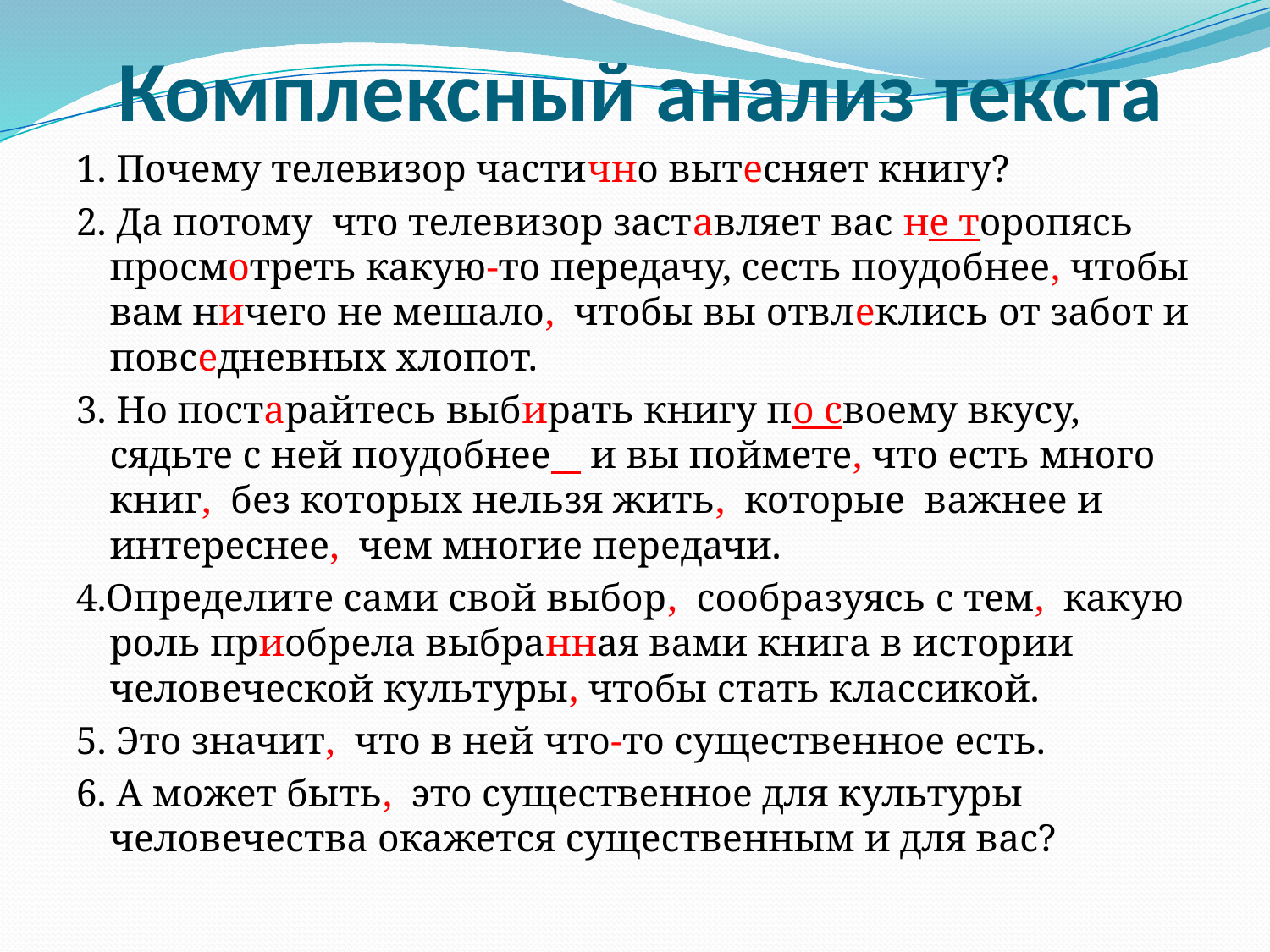

# Комплексный анализ текста
1. Почему телевизор частично вытесняет книгу?
2. Да потому  что телевизор заставляет вас не торопясь просмотреть какую-то передачу, сесть поудобнее, чтобы вам ничего не мешало,  чтобы вы отвлеклись от забот и повседневных хлопот.
3. Но постарайтесь выбирать книгу по своему вкусу, сядьте с ней поудобнее    и вы поймете, что есть много книг,  без которых нельзя жить,  которые  важнее и интереснее,  чем многие передачи.
4.Определите сами свой выбор,  сообразуясь с тем,  какую роль приобрела выбранная вами книга в истории человеческой культуры, чтобы стать классикой.
5. Это значит,  что в ней что-то существенное есть.
6. А может быть,  это существенное для культуры человечества окажется существенным и для вас?